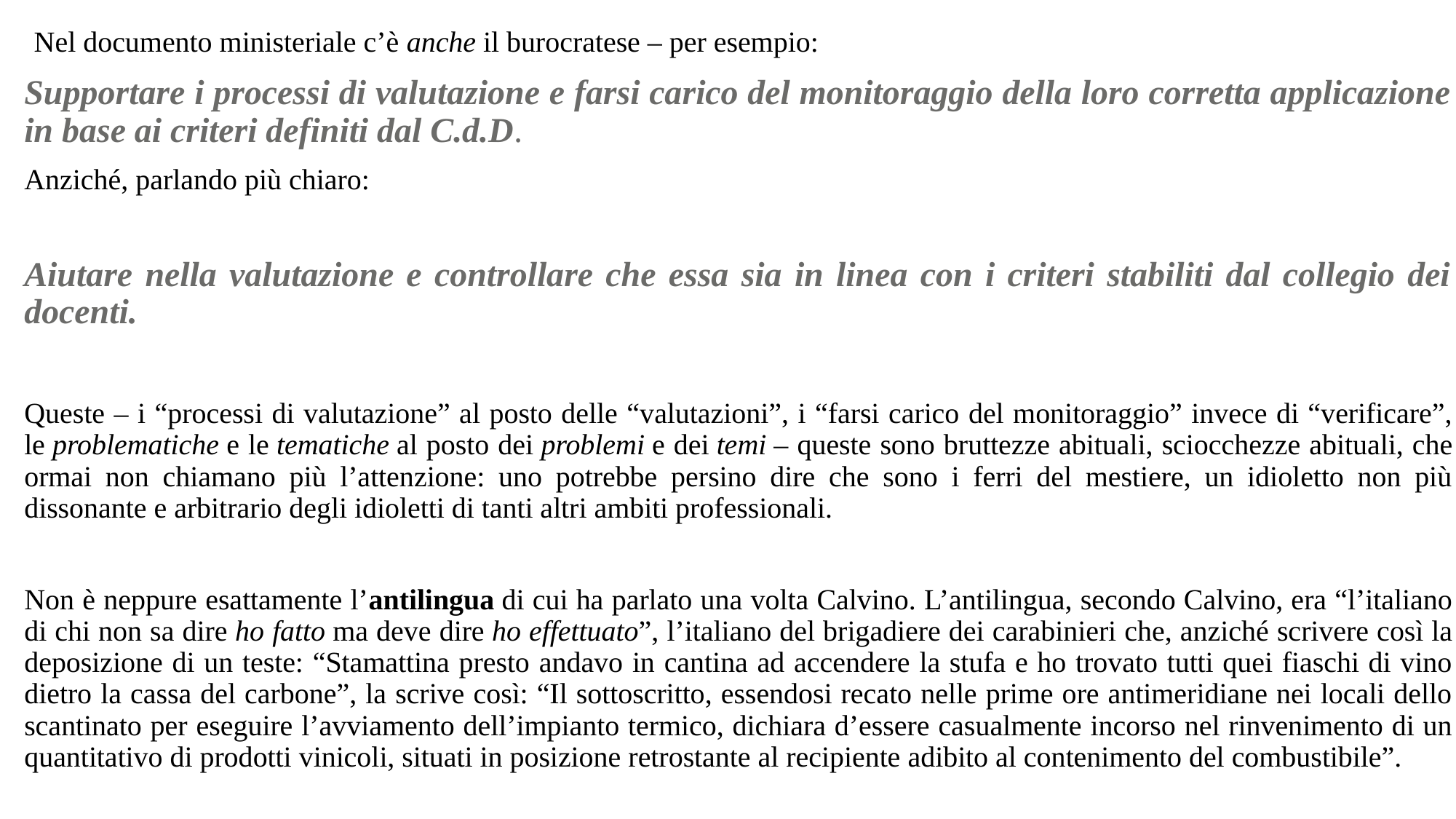

Nel documento ministeriale c’è anche il burocratese – per esempio:
Supportare i processi di valutazione e farsi carico del monitoraggio della loro corretta applicazione in base ai criteri definiti dal C.d.D.
Anziché, parlando più chiaro:

Aiutare nella valutazione e controllare che essa sia in linea con i criteri stabiliti dal collegio dei docenti.

Queste – i “processi di valutazione” al posto delle “valutazioni”, i “farsi carico del monitoraggio” invece di “verificare”, le problematiche e le tematiche al posto dei problemi e dei temi – queste sono bruttezze abituali, sciocchezze abituali, che ormai non chiamano più l’attenzione: uno potrebbe persino dire che sono i ferri del mestiere, un idioletto non più dissonante e arbitrario degli idioletti di tanti altri ambiti professionali.

Non è neppure esattamente l’antilingua di cui ha parlato una volta Calvino. L’antilingua, secondo Calvino, era “l’italiano di chi non sa dire ho fatto ma deve dire ho effettuato”, l’italiano del brigadiere dei carabinieri che, anziché scrivere così la deposizione di un teste: “Stamattina presto andavo in cantina ad accendere la stufa e ho trovato tutti quei fiaschi di vino dietro la cassa del carbone”, la scrive così: “Il sottoscritto, essendosi recato nelle prime ore antimeridiane nei locali dello scantinato per eseguire l’avviamento dell’impianto termico, dichiara d’essere casualmente incorso nel rinvenimento di un quantitativo di prodotti vinicoli, situati in posizione retrostante al recipiente adibito al contenimento del combustibile”.